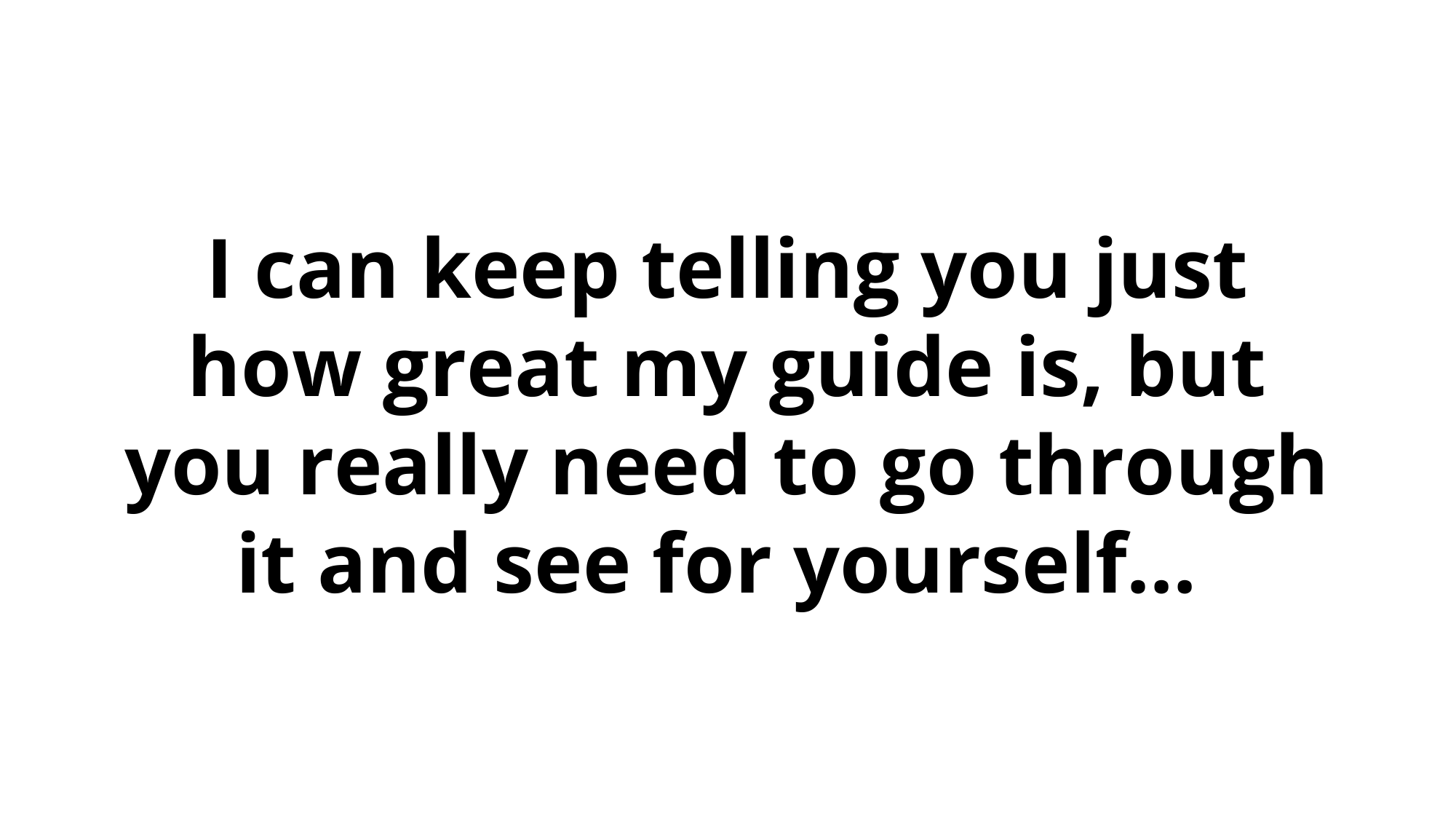

I can keep telling you just how great my guide is, but you really need to go through it and see for yourself…